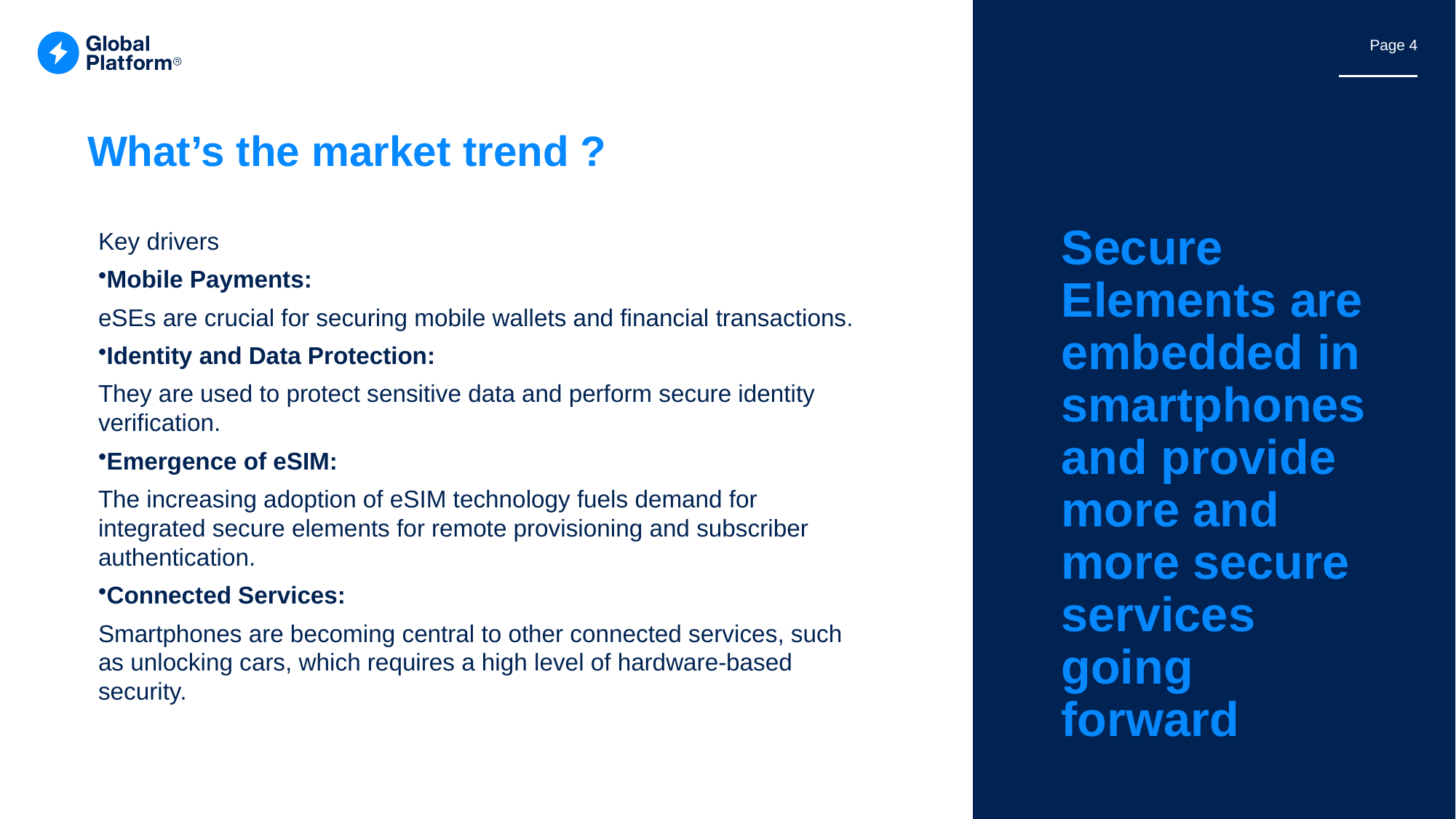

# What’s the market trend ?
Key drivers
Mobile Payments:
eSEs are crucial for securing mobile wallets and financial transactions.
Identity and Data Protection:
They are used to protect sensitive data and perform secure identity verification.
Emergence of eSIM:
The increasing adoption of eSIM technology fuels demand for integrated secure elements for remote provisioning and subscriber authentication.
Connected Services:
Smartphones are becoming central to other connected services, such as unlocking cars, which requires a high level of hardware-based security.

Secure Elements are embedded in smartphones and provide more and more secure services going forward